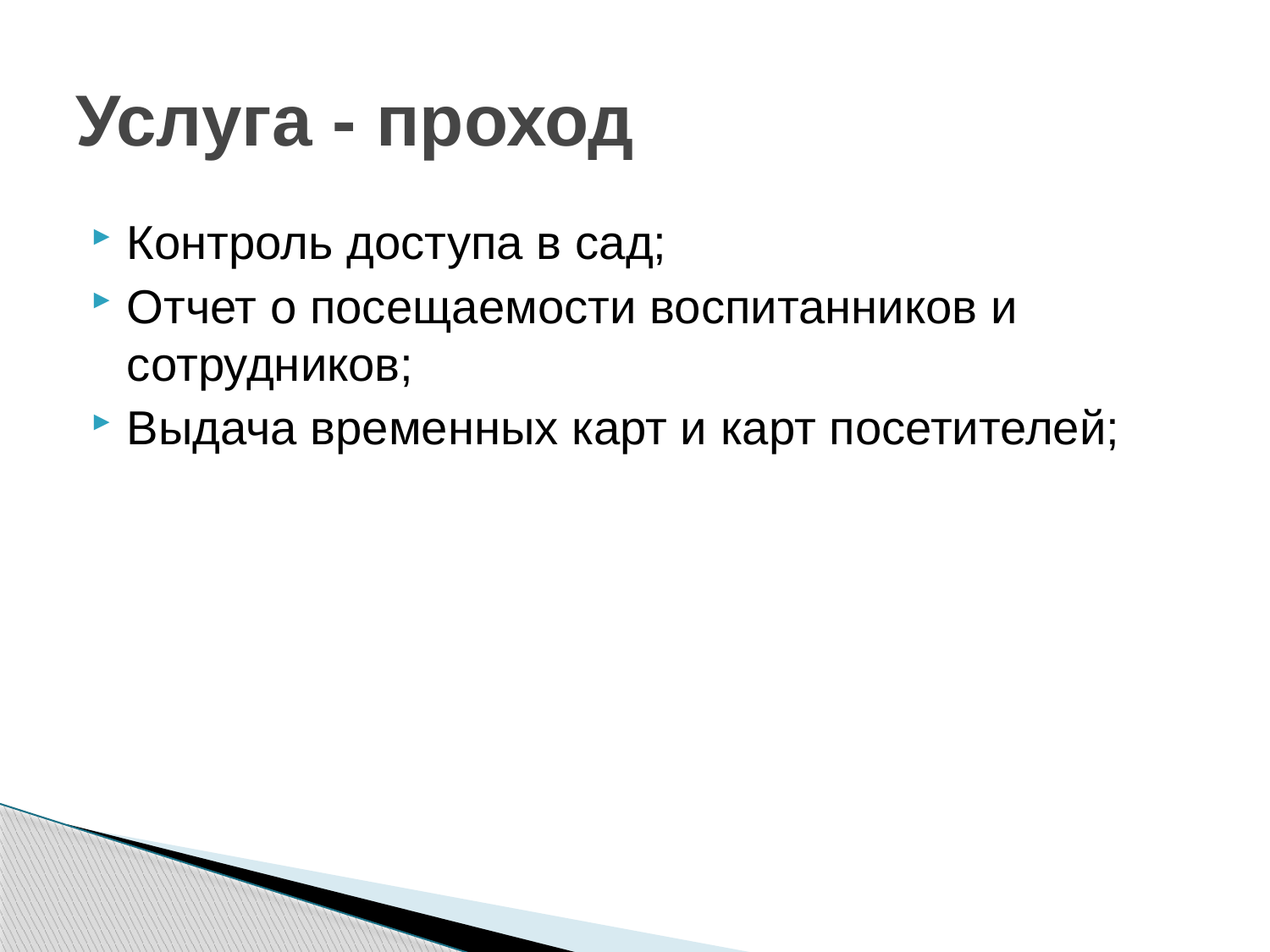

# Услуга - проход
Контроль доступа в сад;
Отчет о посещаемости воспитанников и сотрудников;
Выдача временных карт и карт посетителей;